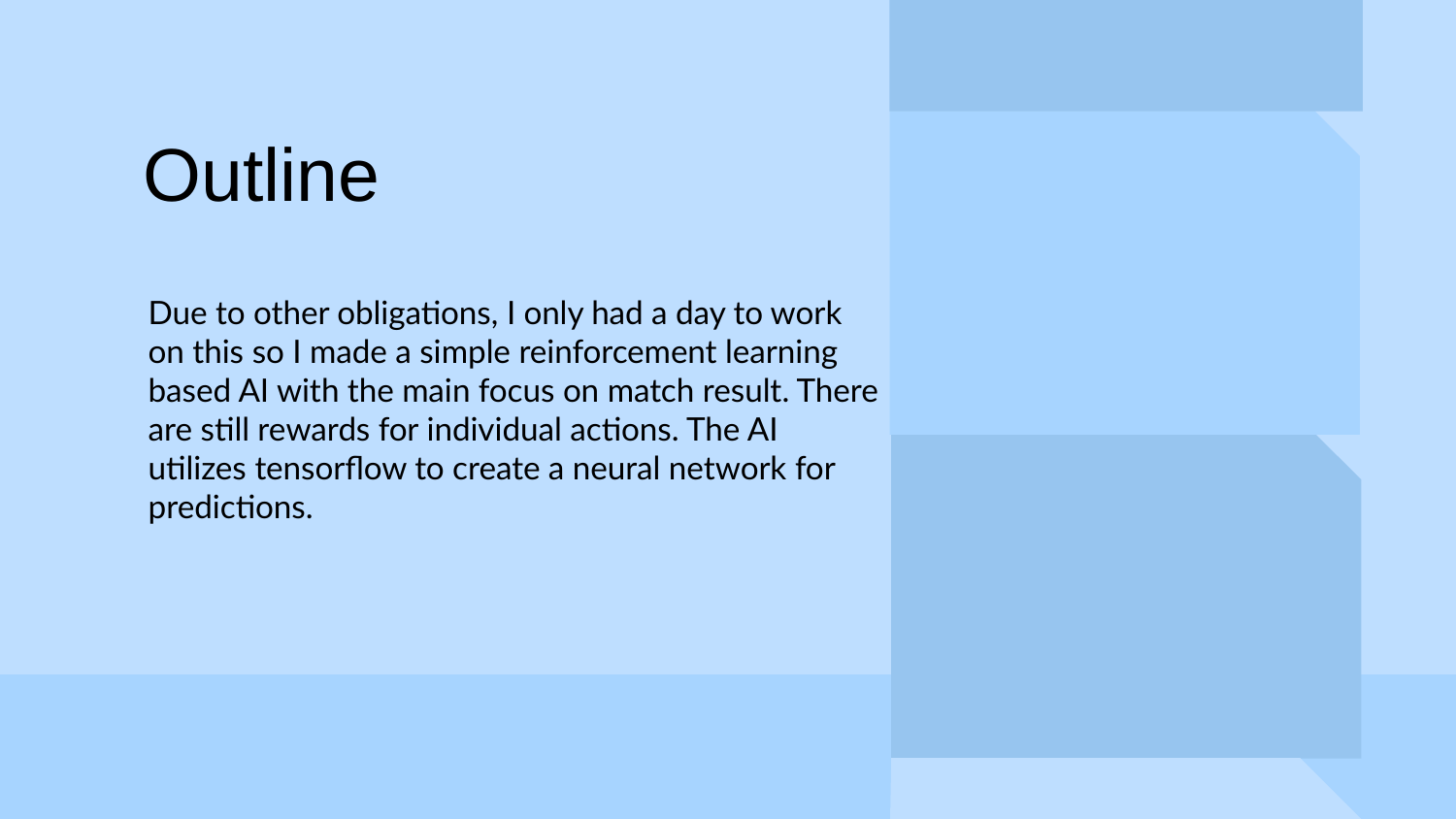

# Outline
Due to other obligations, I only had a day to work on this so I made a simple reinforcement learning based AI with the main focus on match result. There are still rewards for individual actions. The AI utilizes tensorflow to create a neural network for predictions.